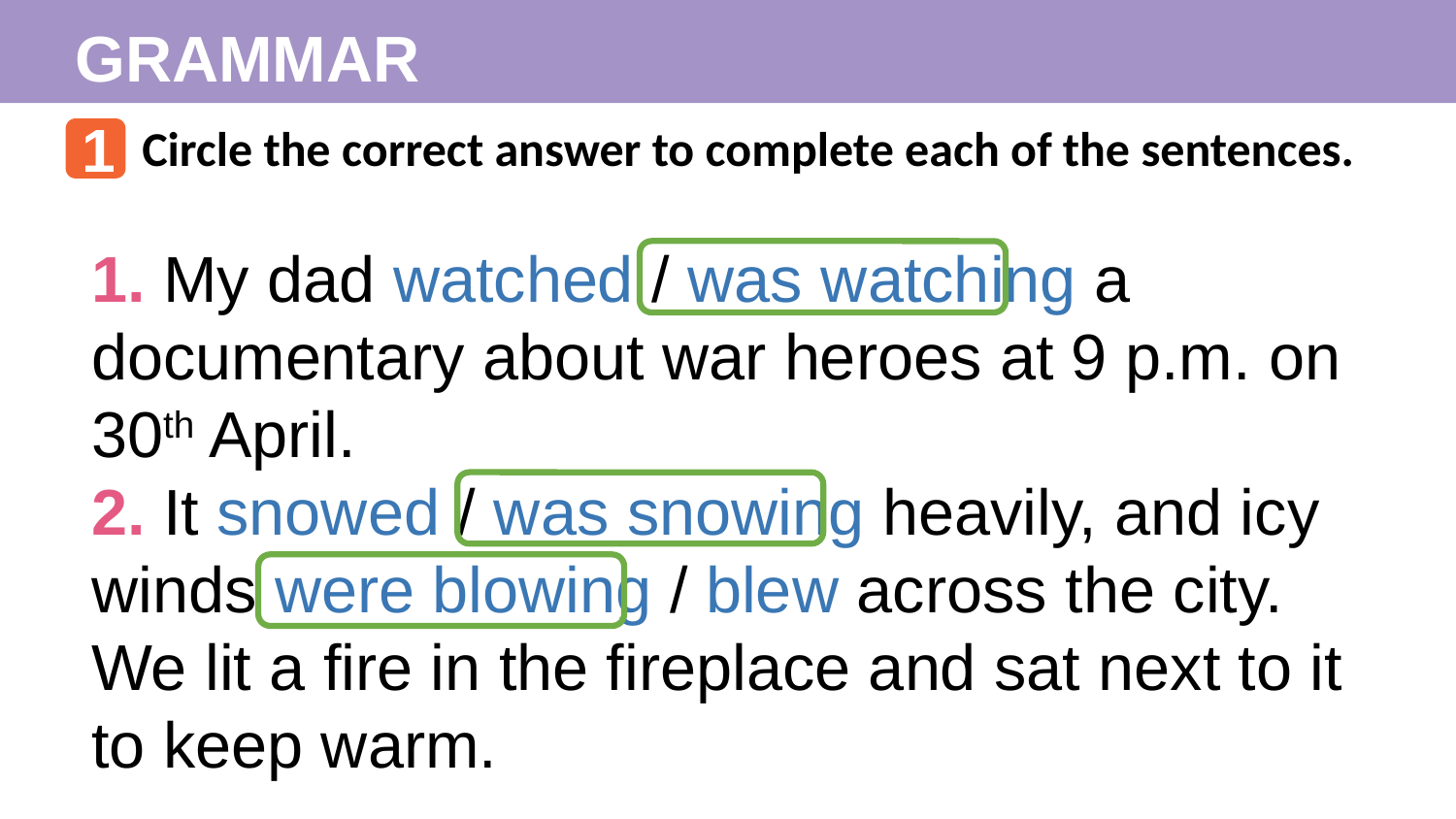

GRAMMAR
1
Circle the correct answer to complete each of the sentences.

1. My dad watched / was watching a documentary about war heroes at 9 p.m. on 30th April.
2. It snowed / was snowing heavily, and icy winds were blowing / blew across the city. We lit a fire in the fireplace and sat next to it to keep warm.